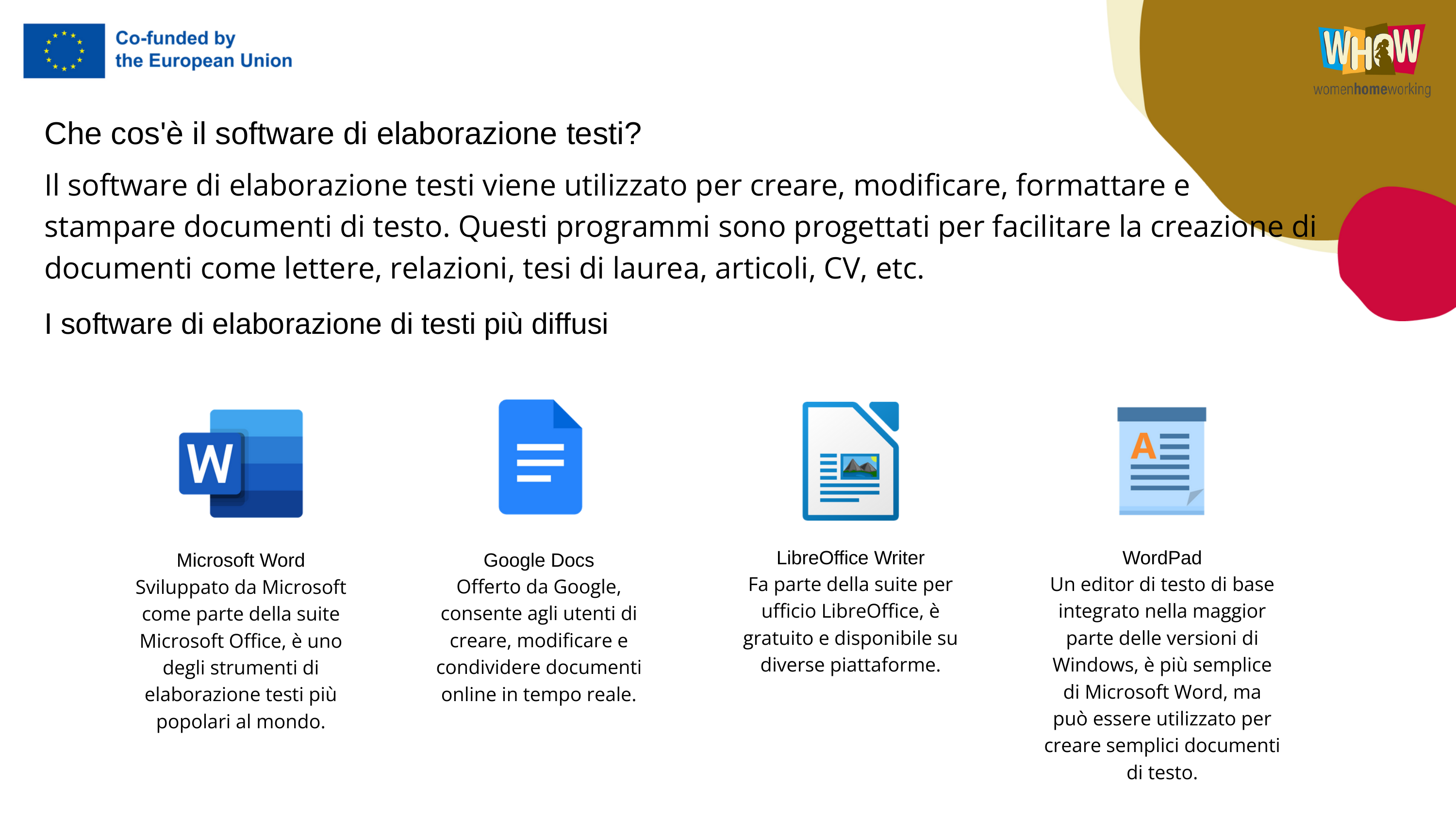

Che cos'è il software di elaborazione testi?
Il software di elaborazione testi viene utilizzato per creare, modificare, formattare e stampare documenti di testo. Questi programmi sono progettati per facilitare la creazione di documenti come lettere, relazioni, tesi di laurea, articoli, CV, etc.
I software di elaborazione di testi più diffusi

Microsoft Word
Sviluppato da Microsoft come parte della suite Microsoft Office, è uno degli strumenti di elaborazione testi più popolari al mondo.
LibreOffice Writer
Fa parte della suite per ufficio LibreOffice, è gratuito e disponibile su diverse piattaforme.
WordPad
Un editor di testo di base integrato nella maggior parte delle versioni di Windows, è più semplice di Microsoft Word, ma può essere utilizzato per creare semplici documenti di testo.
Google Docs
Offerto da Google, consente agli utenti di creare, modificare e condividere documenti online in tempo reale.